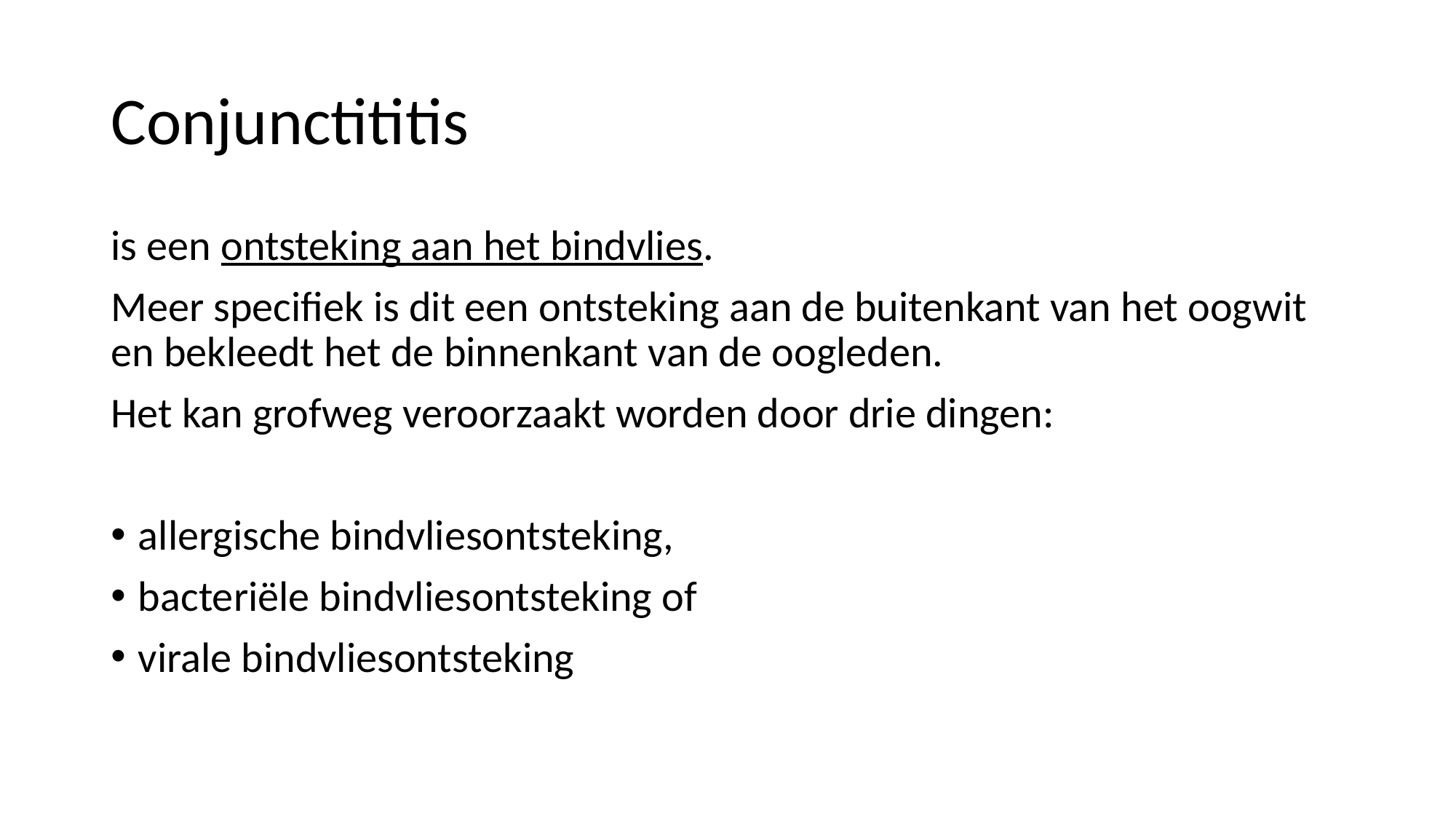

# Conjunctititis
is een ontsteking aan het bindvlies.
Meer specifiek is dit een ontsteking aan de buitenkant van het oogwit en bekleedt het de binnenkant van de oogleden.
Het kan grofweg veroorzaakt worden door drie dingen:

allergische bindvliesontsteking,
bacteriële bindvliesontsteking of
virale bindvliesontsteking